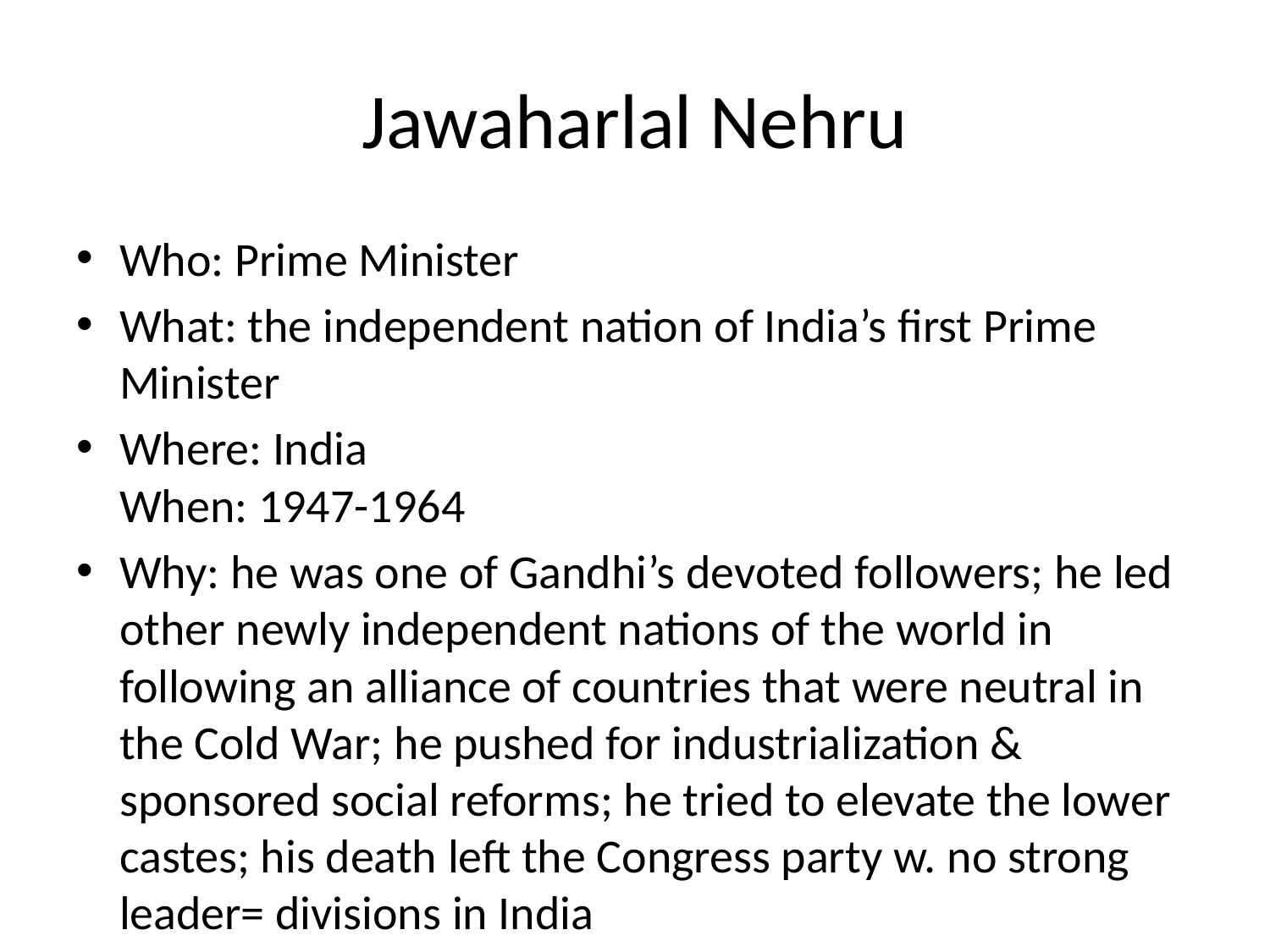

# Jawaharlal Nehru
Who: Prime Minister
What: the independent nation of India’s first Prime Minister
Where: India
When: 1947-1964
Why: he was one of Gandhi’s devoted followers; he led other newly independent nations of the world in following an alliance of countries that were neutral in the Cold War; he pushed for industrialization & sponsored social reforms; he tried to elevate the lower castes; his death left the Congress party w. no strong leader= divisions in India